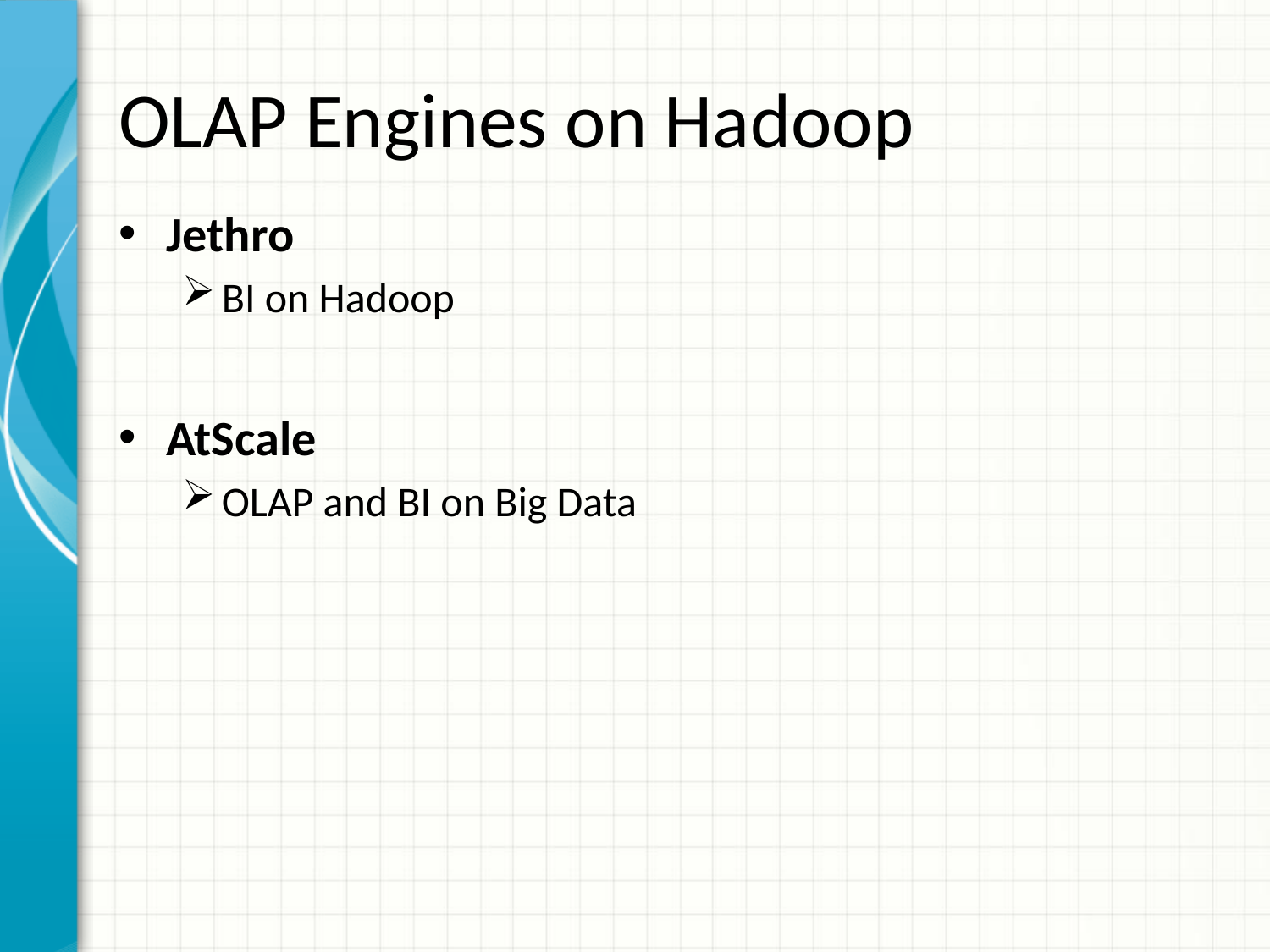

# OLAP Engines on Hadoop
Jethro
BI on Hadoop

AtScale
OLAP and BI on Big Data